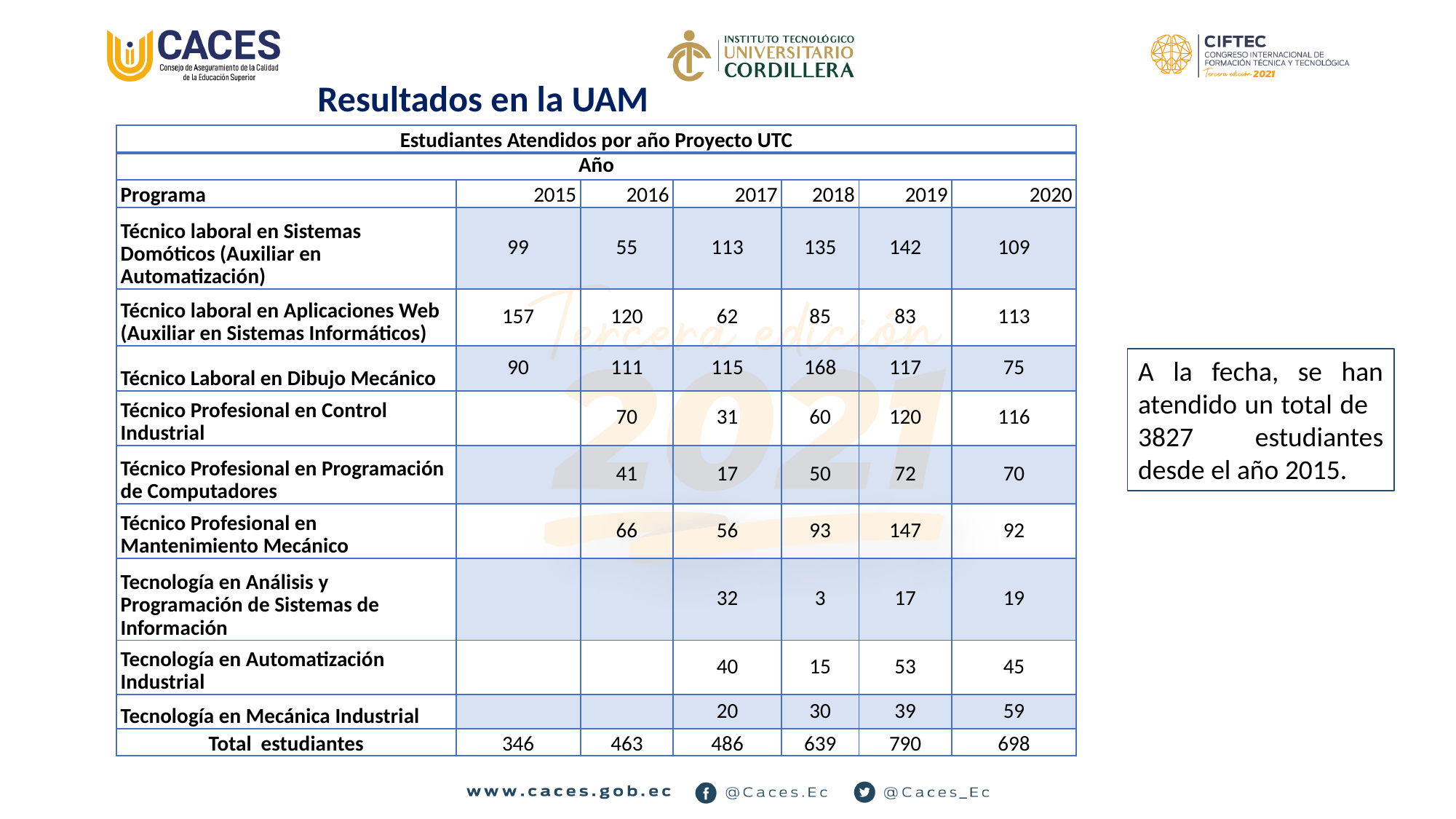

Resultados en la UAM
| Estudiantes Atendidos por año Proyecto UTC |  |  |  |  |  |  |
| --- | --- | --- | --- | --- | --- | --- |
| Año |  |  |  |  |  |  |
| Programa | 2015 | 2016 | 2017 | 2018 | 2019 | 2020 |
| Técnico laboral en Sistemas Domóticos (Auxiliar en Automatización) | 99 | 55 | 113 | 135 | 142 | 109 |
| Técnico laboral en Aplicaciones Web (Auxiliar en Sistemas Informáticos) | 157 | 120 | 62 | 85 | 83 | 113 |
| Técnico Laboral en Dibujo Mecánico | 90 | 111 | 115 | 168 | 117 | 75 |
| Técnico Profesional en Control Industrial |  | 70 | 31 | 60 | 120 | 116 |
| Técnico Profesional en Programación de Computadores |  | 41 | 17 | 50 | 72 | 70 |
| Técnico Profesional en Mantenimiento Mecánico |  | 66 | 56 | 93 | 147 | 92 |
| Tecnología en Análisis y Programación de Sistemas de Información |  |  | 32 | 3 | 17 | 19 |
| Tecnología en Automatización Industrial |  |  | 40 | 15 | 53 | 45 |
| Tecnología en Mecánica Industrial |  |  | 20 | 30 | 39 | 59 |
| Total estudiantes | 346 | 463 | 486 | 639 | 790 | 698 |
A la fecha, se han atendido un total de   3827 estudiantes desde el año 2015.